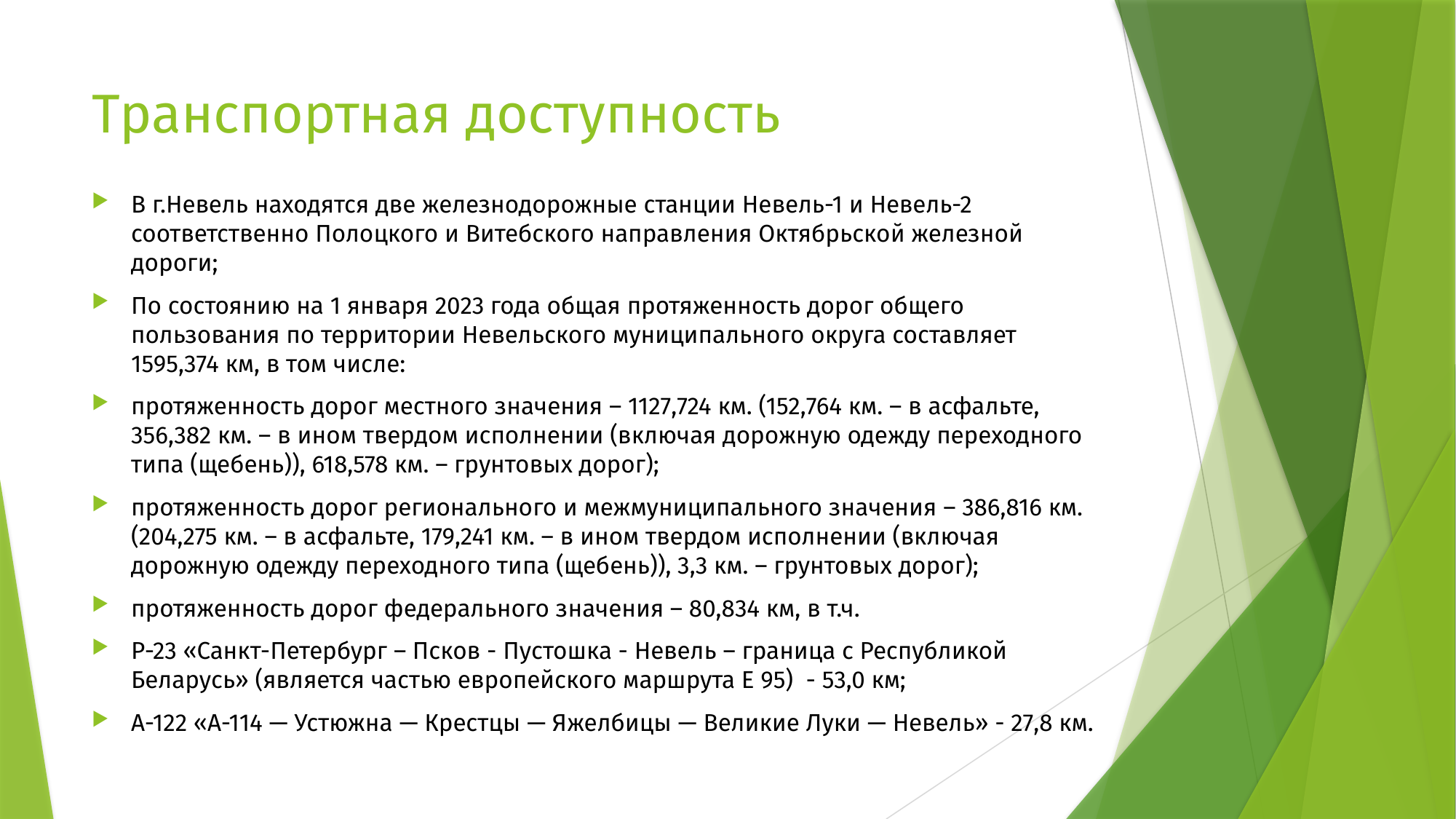

# Транспортная доступность
В г.Невель находятся две железнодорожные станции Невель-1 и Невель-2 соответственно Полоцкого и Витебского направления Октябрьской железной дороги;
По состоянию на 1 января 2023 года общая протяженность дорог общего пользования по территории Невельского муниципального округа составляет 1595,374 км, в том числе:
протяженность дорог местного значения – 1127,724 км. (152,764 км. – в асфальте, 356,382 км. – в ином твердом исполнении (включая дорожную одежду переходного типа (щебень)), 618,578 км. – грунтовых дорог);
протяженность дорог регионального и межмуниципального значения – 386,816 км. (204,275 км. – в асфальте, 179,241 км. – в ином твердом исполнении (включая дорожную одежду переходного типа (щебень)), 3,3 км. – грунтовых дорог);
протяженность дорог федерального значения – 80,834 км, в т.ч.
Р-23 «Санкт-Петербург – Псков - Пустошка - Невель – граница с Республикой Беларусь» (является частью европейского маршрута E 95)  - 53,0 км;
А-122 «А-114 — Устюжна — Крестцы — Яжелбицы — Великие Луки — Невель» - 27,8 км.